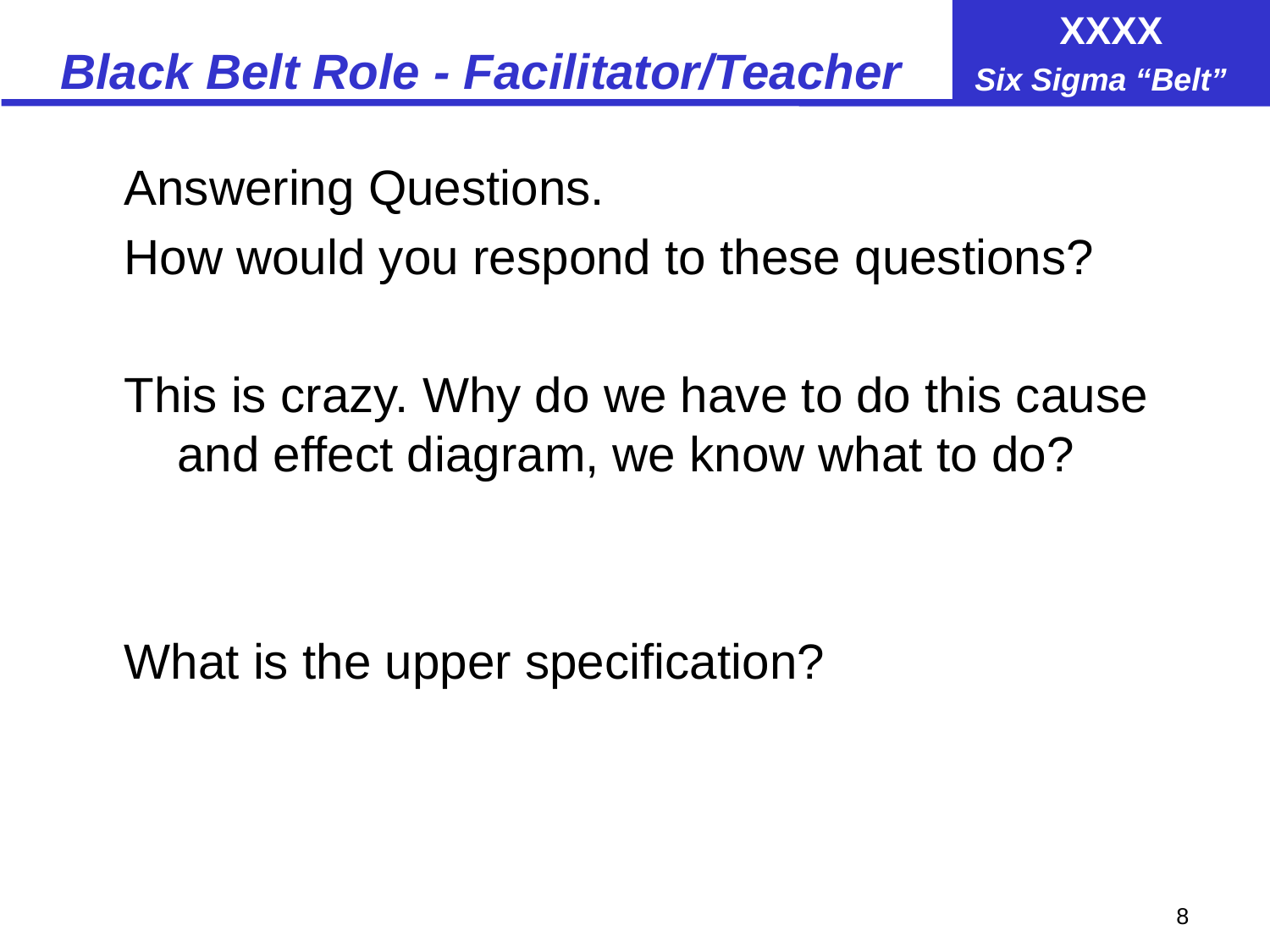

# Black Belt Role - Facilitator/Teacher
Answering Questions.
How would you respond to these questions?

This is crazy. Why do we have to do this cause and effect diagram, we know what to do?

What is the upper specification?